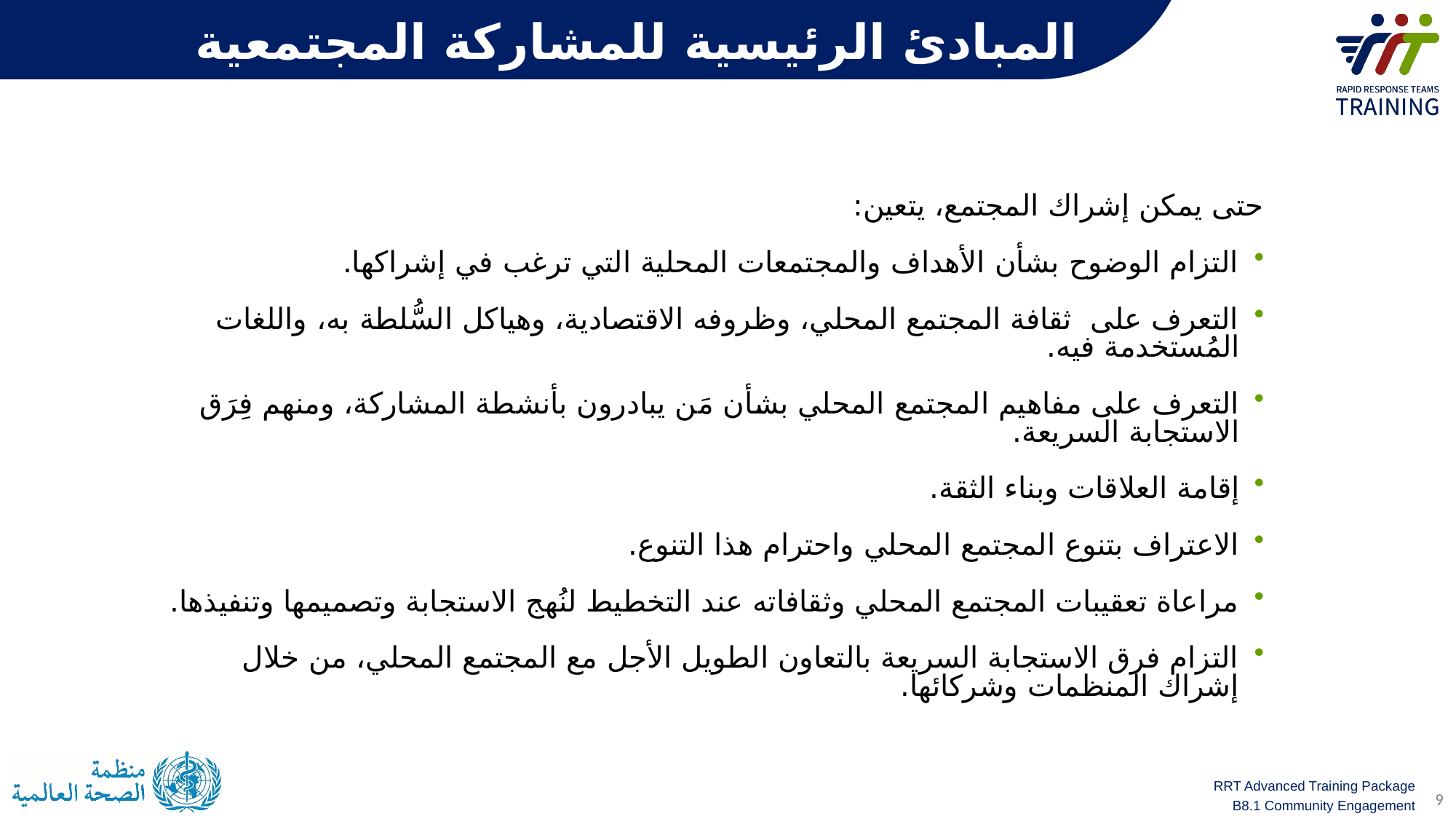

المبادئ الرئيسية للمشاركة المجتمعية

حتى يمكن إشراك المجتمع، يتعين:

التزام الوضوح بشأن الأهداف والمجتمعات المحلية التي ترغب في إشراكها.

التعرف على  ثقافة المجتمع المحلي، وظروفه الاقتصادية، وهياكل السُّلطة به، واللغات المُستخدمة فيه.

التعرف على مفاهيم المجتمع المحلي بشأن مَن يبادرون بأنشطة المشاركة، ومنهم فِرَق الاستجابة السريعة.

إقامة العلاقات وبناء الثقة.

الاعتراف بتنوع المجتمع المحلي واحترام هذا التنوع.

مراعاة تعقيبات المجتمع المحلي وثقافاته عند التخطيط لنُهج الاستجابة وتصميمها وتنفيذها.

التزام فرق الاستجابة السريعة بالتعاون الطويل الأجل مع المجتمع المحلي، من خلال إشراك المنظمات وشركائها.